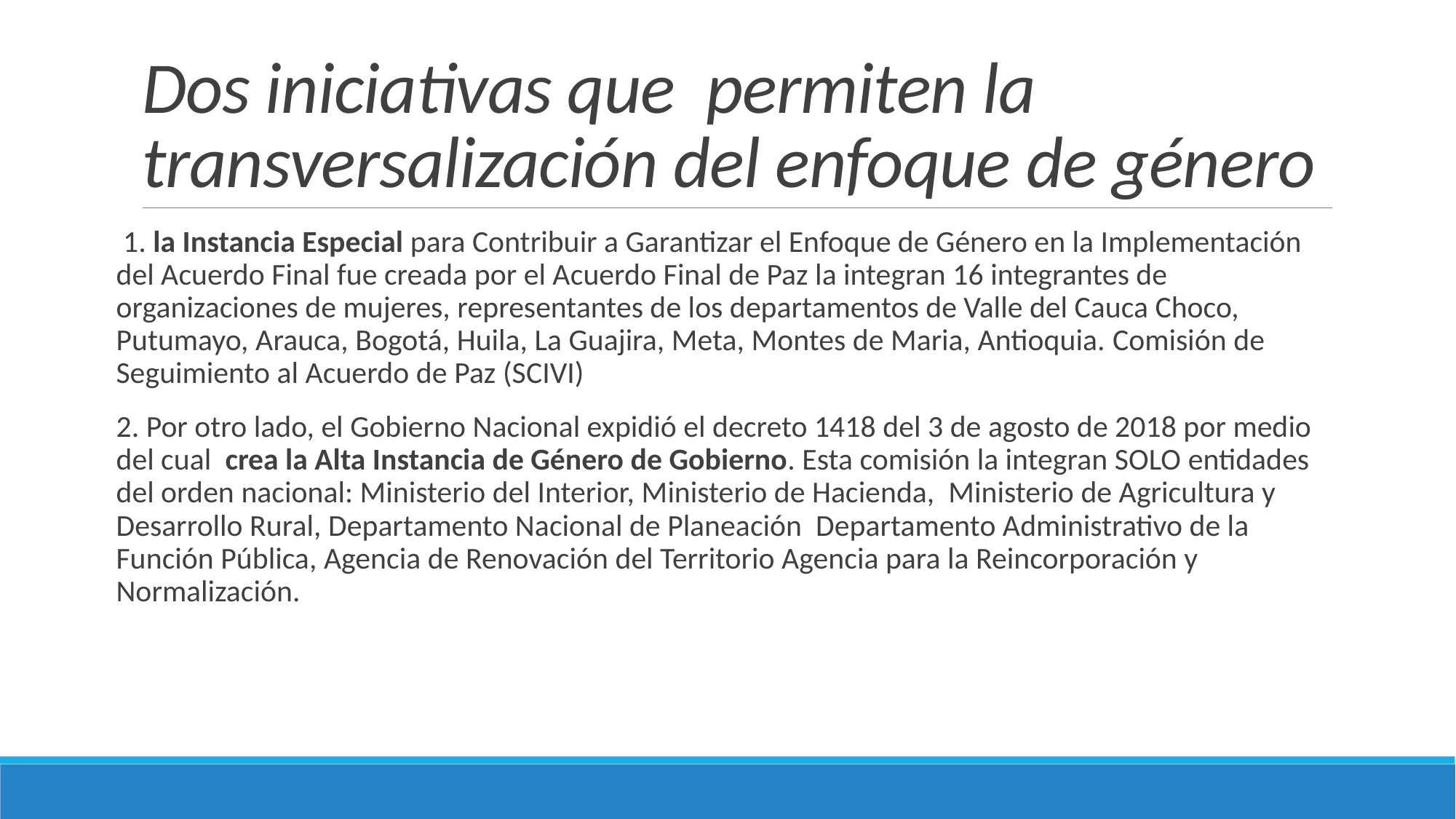

# Dos iniciativas que  permiten la transversalización del enfoque de género
 1. la Instancia Especial para Contribuir a Garantizar el Enfoque de Género en la Implementación del Acuerdo Final fue creada por el Acuerdo Final de Paz la integran 16 integrantes de organizaciones de mujeres, representantes de los departamentos de Valle del Cauca Choco, Putumayo, Arauca, Bogotá, Huila, La Guajira, Meta, Montes de Maria, Antioquia. Comisión de Seguimiento al Acuerdo de Paz (SCIVI)
2. Por otro lado, el Gobierno Nacional expidió el decreto 1418 del 3 de agosto de 2018 por medio del cual  crea la Alta Instancia de Género de Gobierno. Esta comisión la integran SOLO entidades del orden nacional: Ministerio del Interior, Ministerio de Hacienda,  Ministerio de Agricultura y Desarrollo Rural, Departamento Nacional de Planeación  Departamento Administrativo de la Función Pública, Agencia de Renovación del Territorio Agencia para la Reincorporación y Normalización.